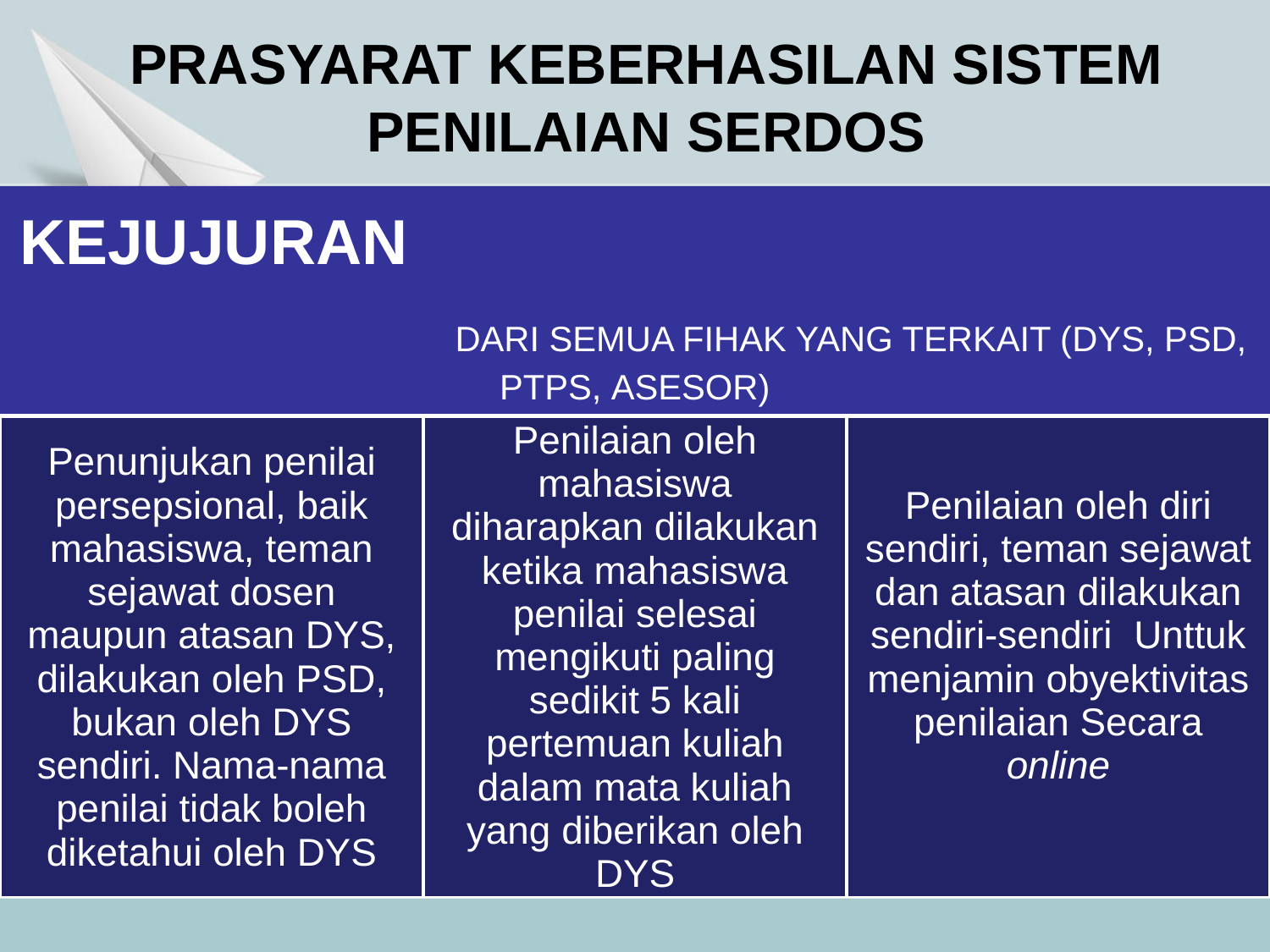

# PRASYARAT KEBERHASILAN SISTEM PENILAIAN SERDOS
Penunjukan penilai persepsional, baik mahasiswa, teman sejawat dosen maupun atasan DYS, dilakukan oleh PSD, bukan oleh DYS sendiri. Nama-nama penilai tidak boleh diketahui oleh DYS
Penilaian oleh mahasiswa diharapkan dilakukan ketika mahasiswa penilai selesai mengikuti paling sedikit 5 kali pertemuan kuliah dalam mata kuliah yang diberikan oleh DYS
Penilaian oleh diri sendiri, teman sejawat dan atasan dilakukan sendiri-sendiri  Unttuk menjamin obyektivitas penilaian Secara online
KEJUJURAN                                                            DARI SEMUA FIHAK YANG TERKAIT (DYS, PSD, PTPS, ASESOR)